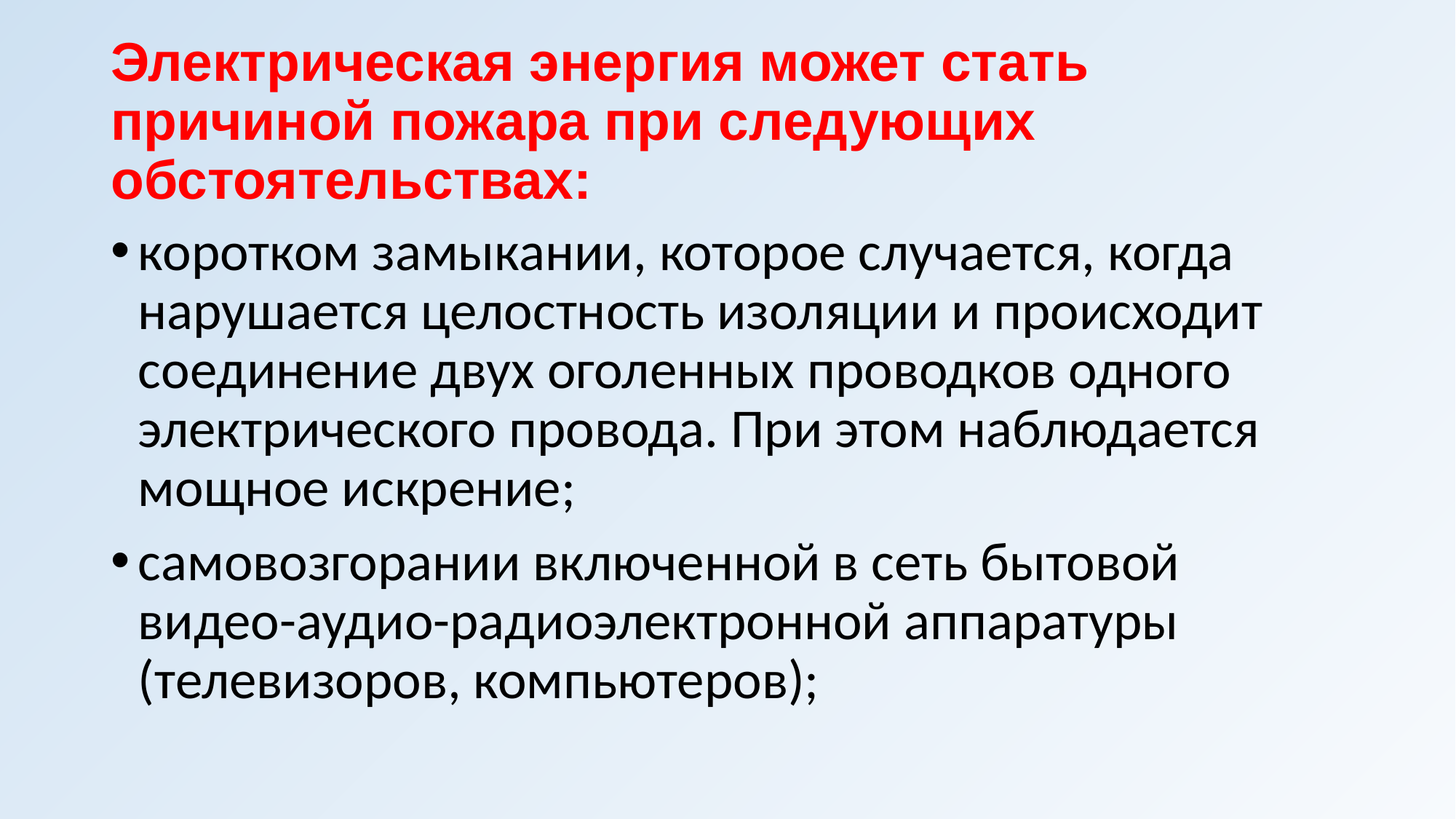

# Электрическая энергия может стать причиной пожара при следующих обстоятельствах:
коротком замыкании, которое случается, когда нарушается целостность изоляции и происходит соединение двух оголенных проводков одного электрического провода. При этом наблюдается мощное искрение;
самовозгорании включенной в сеть бытовой видео-аудио-радиоэлектронной аппаратуры (телевизоров, компьютеров);